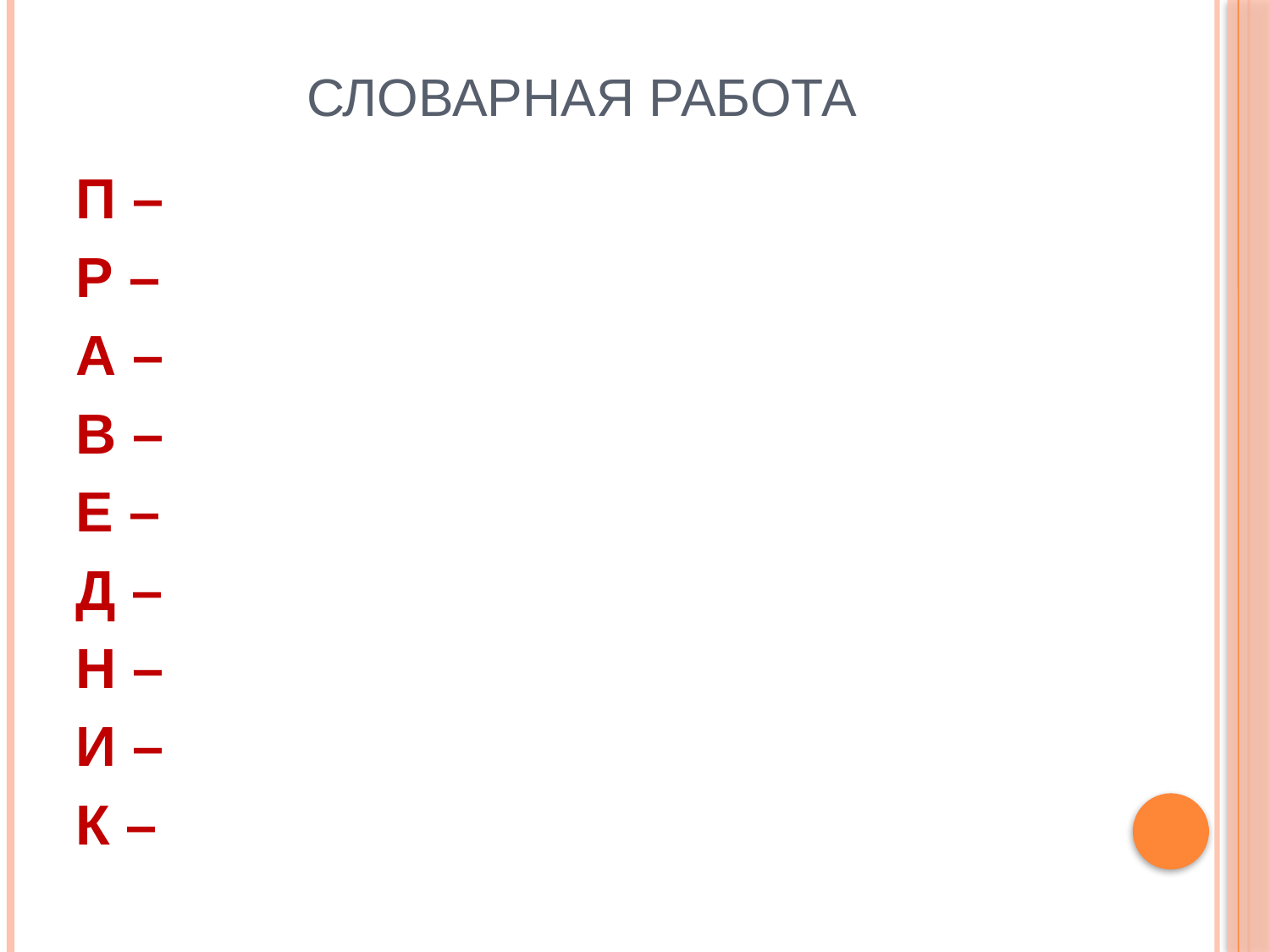

# СЛОВАРНАЯ РАБОТА
П –
Р –
А –
В –
Е –
Д –
Н –
И –
К –